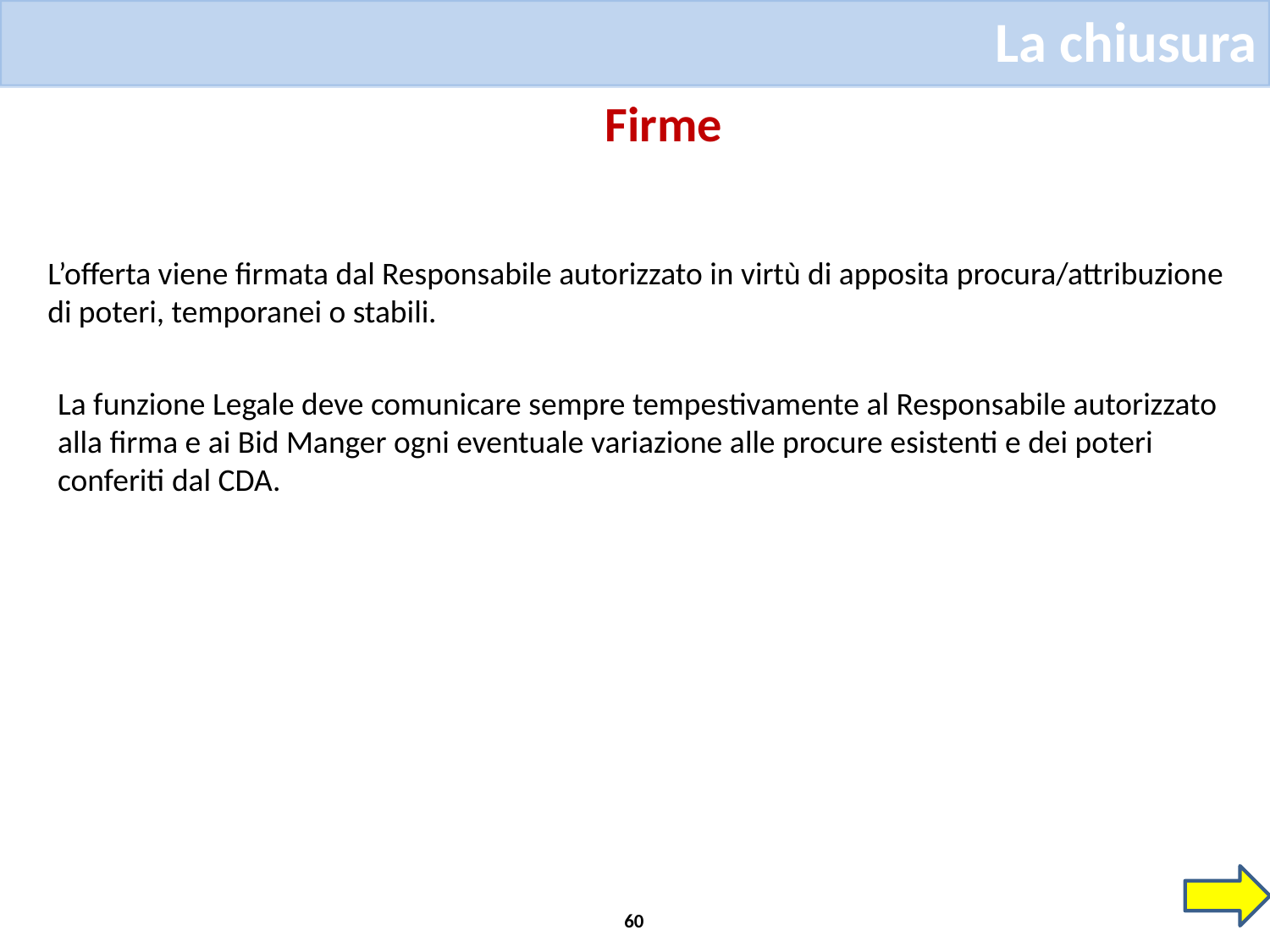

La chiusura
Firme
L’offerta viene firmata dal Responsabile autorizzato in virtù di apposita procura/attribuzione di poteri, temporanei o stabili.
La funzione Legale deve comunicare sempre tempestivamente al Responsabile autorizzato alla firma e ai Bid Manger ogni eventuale variazione alle procure esistenti e dei poteri conferiti dal CDA.

60